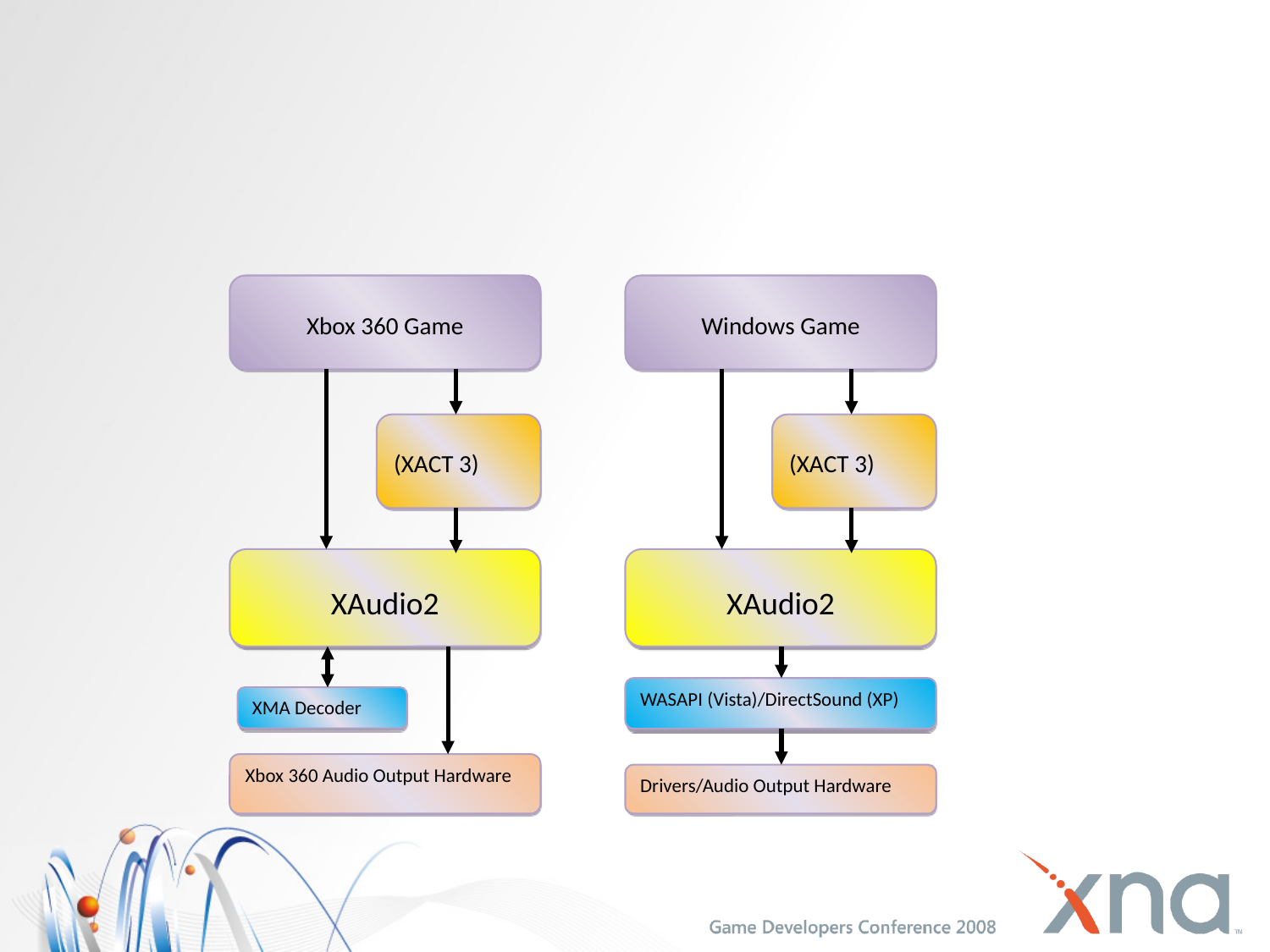

#

Xbox 360 Game

Windows Game

(XACT 3)

(XACT 3)

XAudio2

XAudio2
WASAPI (Vista)/DirectSound (XP)

XMA Decoder

Xbox 360 Audio Output Hardware
Drivers/Audio Output Hardware